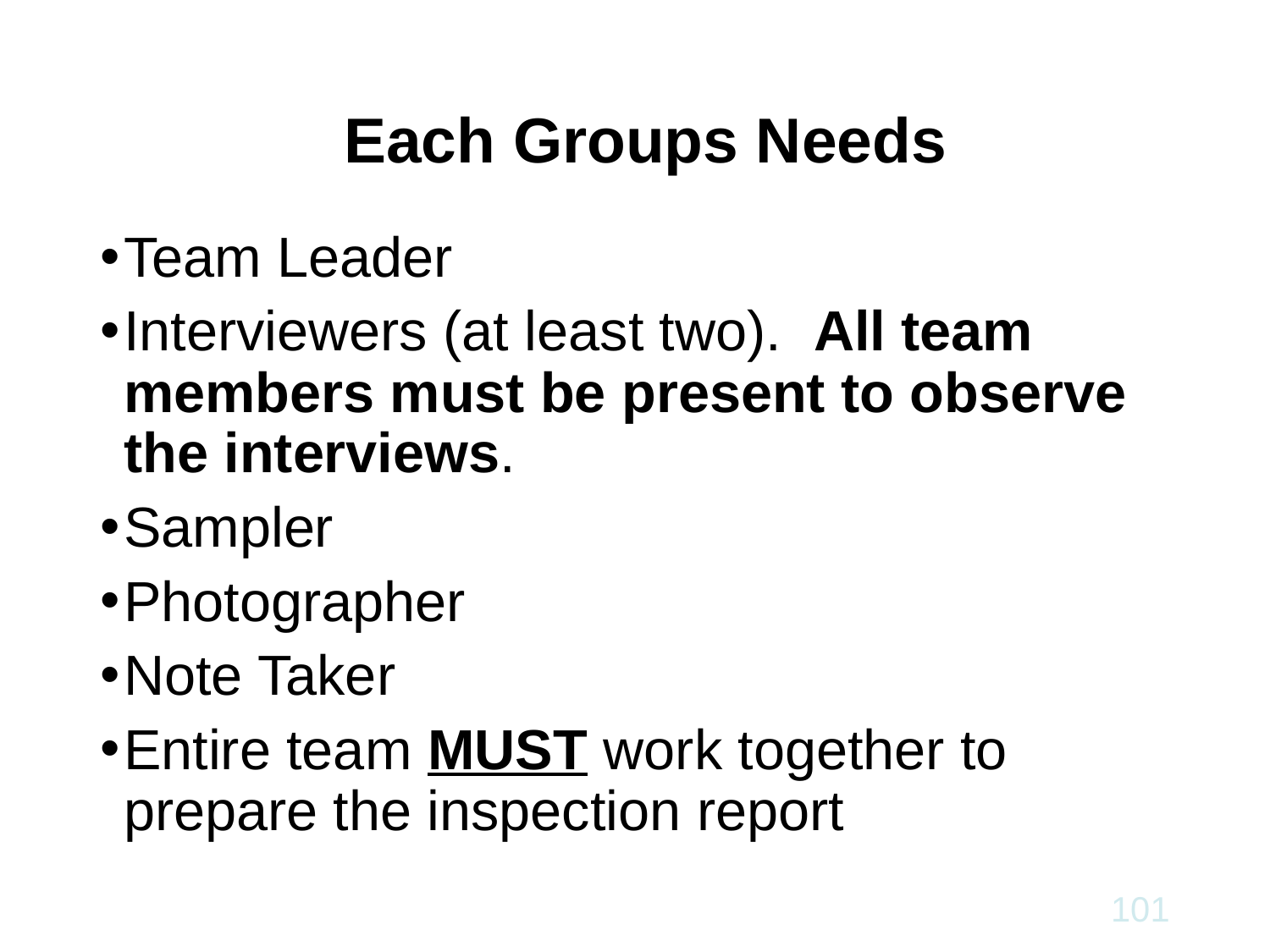

# Each Groups Needs
Team Leader
Interviewers (at least two).  All team members must be present to observe the interviews.
Sampler
Photographer
Note Taker
Entire team MUST work together to prepare the inspection report
101